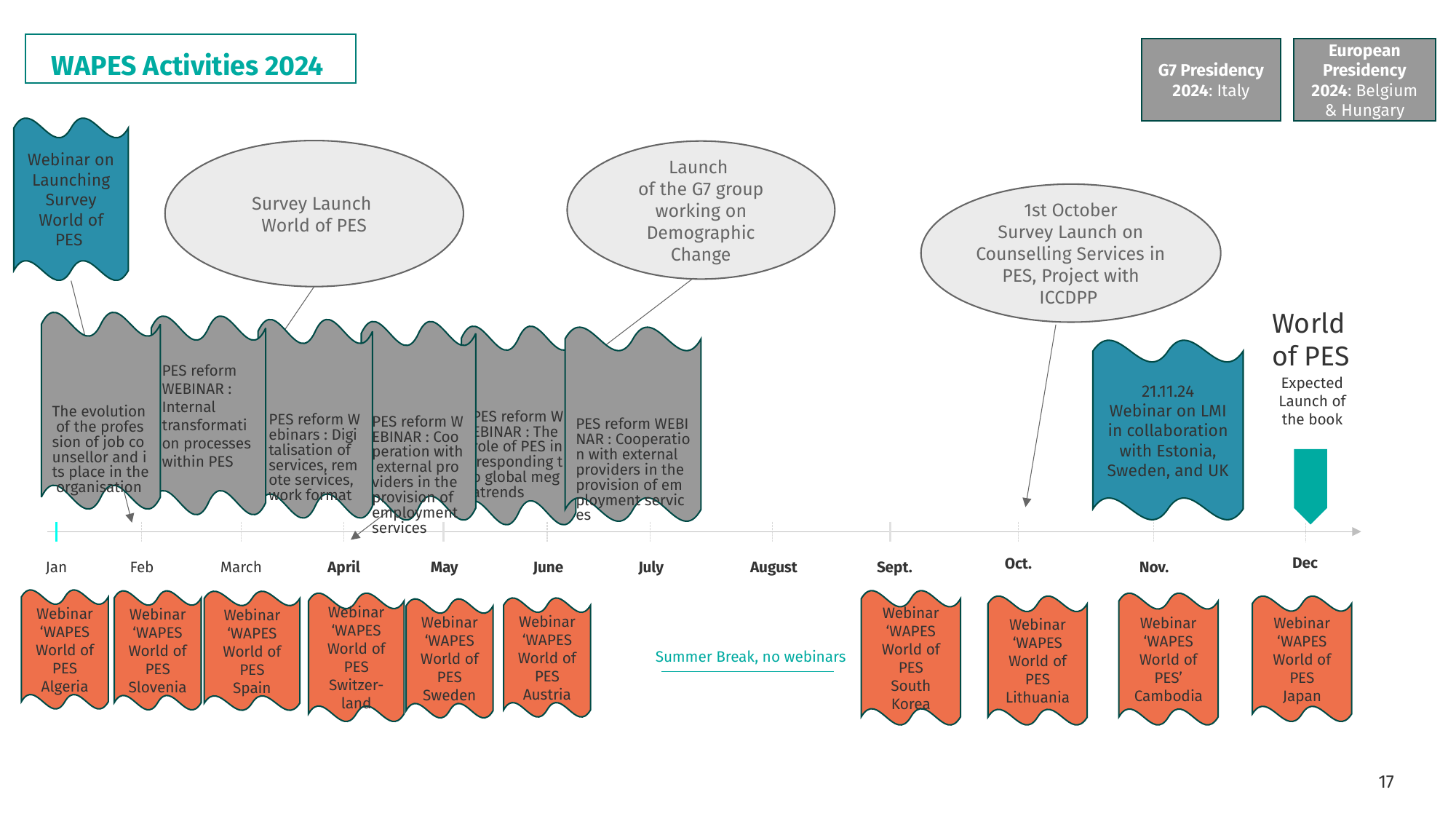

G7 Presidency 2024: Italy
European Presidency 2024: Belgium & Hungary
# WAPES Activities 2024
Webinar on Launching Survey World of PES
Survey Launch
World of PES
Launch
of the G7 group working on Demographic Change
1st October
Survey Launch on Counselling Services in PES, Project with ICCDPP
World of PES
Expected Launch of the book

The evolution of the profession of job counsellor and its place in the organisation
PES reform WEBINAR : Internal transformation processes within PES
PES reform Webinars : Digitalisation of services, remote services, work format
PES reform WEBINAR : Cooperation with external providers in the provision of employment services
PES reform WEBINAR : The role of PES in responding to global megatrends

PES reform WEBINAR : Cooperation with external providers in the provision of employment services

21.11.24
Webinar on LMI in collaboration with Estonia, Sweden, and UK
Dec
Oct.
Jan
Feb
March
April
May
June
July
August
Sept.
Nov.
Webinar ‘WAPES World of PES
Algeria
Webinar ‘WAPES World of PES
South Korea
Webinar ‘WAPES World of PES
Slovenia
Webinar ‘WAPES World of PES
Spain
Webinar ‘WAPES World of PES
Switzer-land
Webinar ‘WAPES World of PES’
Cambodia
Webinar ‘WAPES World of PES
Lithuania
Webinar ‘WAPES World of PES
Japan
Webinar ‘WAPES World of PES
Austria
Webinar ‘WAPES World of PES
Sweden
Summer Break, no webinars
17